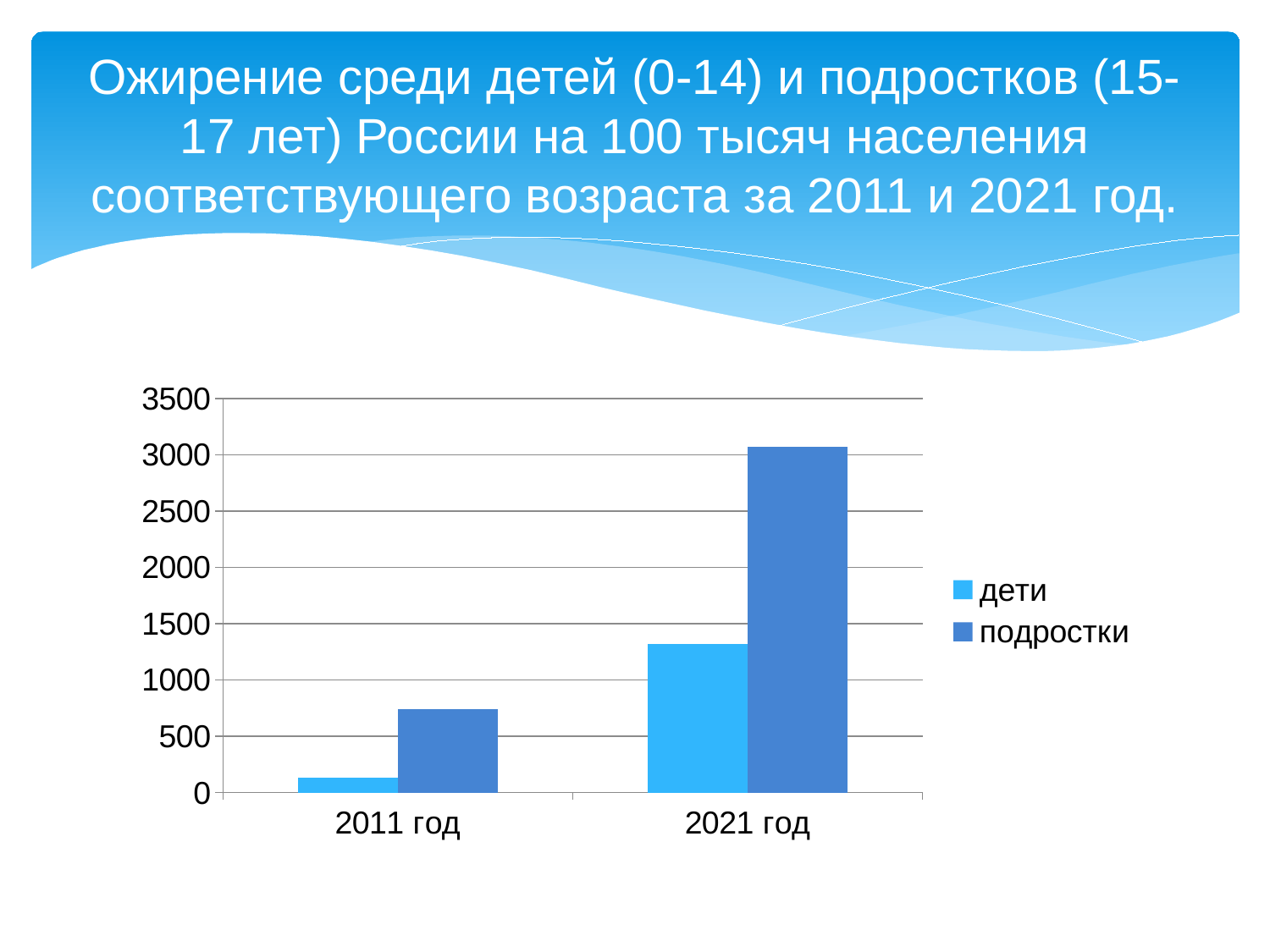

# Ожирение среди детей (0-14) и подростков (15-17 лет) России на 100 тысяч населения соответствующего возраста за 2011 и 2021 год.

### Chart

| Category | дети | подростки |
|---|---|---|
| 2011 год | 132.0 | 738.0 |
| 2021 год | 1318.0 | 3075.0 |